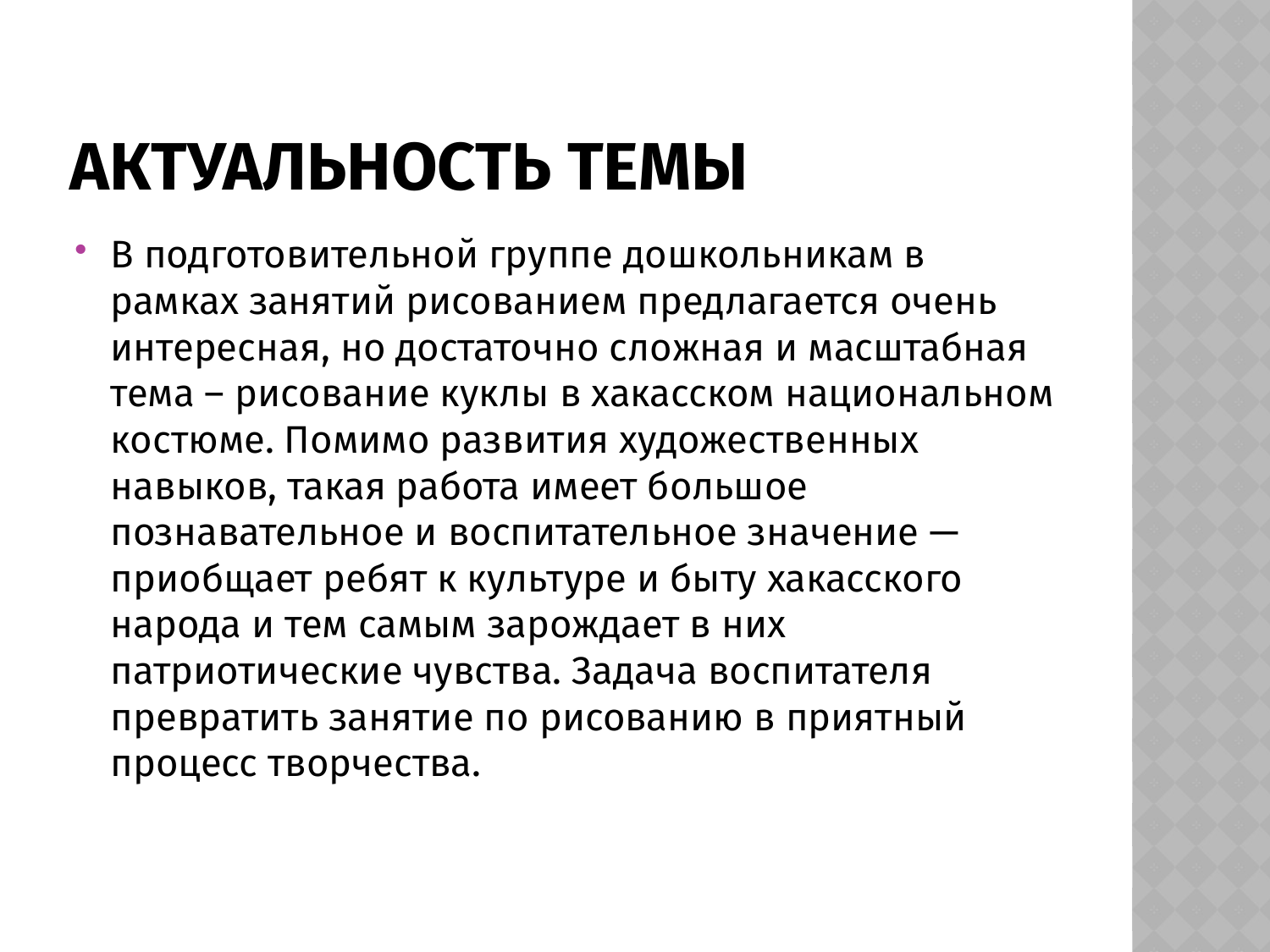

# Актуальность темы
В подготовительной группе дошкольникам в рамках занятий рисованием предлагается очень интересная, но достаточно сложная и масштабная тема – рисование куклы в хакасском национальном костюме. Помимо развития художественных навыков, такая работа имеет большое познавательное и воспитательное значение — приобщает ребят к культуре и быту хакасского народа и тем самым зарождает в них патриотические чувства. Задача воспитателя превратить занятие по рисованию в приятный процесс творчества.